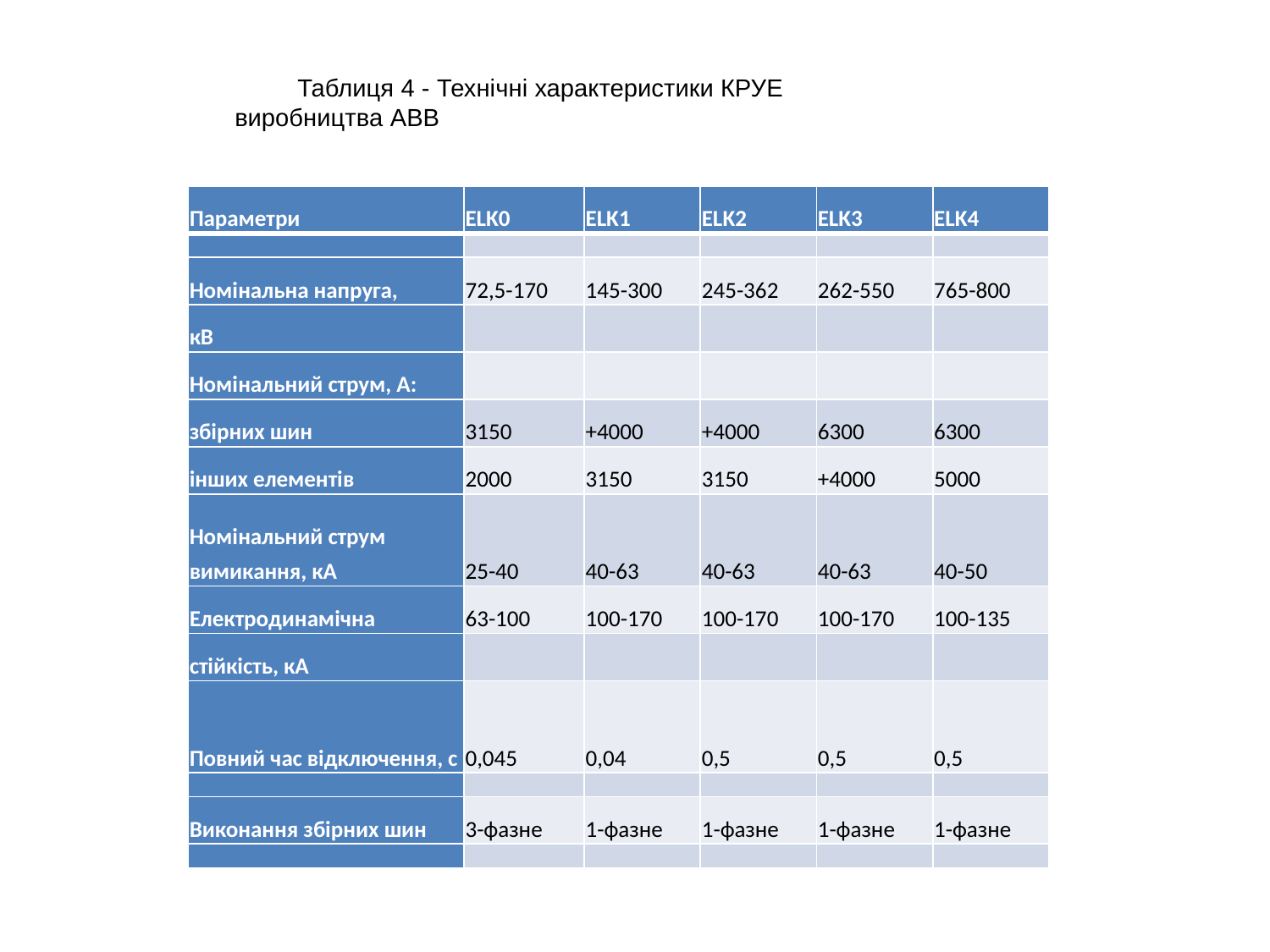

Таблиця 4 - Технічні характеристики КРУЕ виробництва АВВ
| Параметри | ELK0 | ELK1 | ELK2 | ELK3 | ELK4 |
| --- | --- | --- | --- | --- | --- |
|  |  |  |  |  |  |
| Номінальна напруга, | 72,5-170 | 145-300 | 245-362 | 262-550 | 765-800 |
| кВ |  |  |  |  |  |
| Номінальний струм, А: |  |  |  |  |  |
| збірних шин | 3150 | +4000 | +4000 | 6300 | 6300 |
| інших елементів | 2000 | 3150 | 3150 | +4000 | 5000 |
| Номінальний струм вимикання, кА | 25-40 | 40-63 | 40-63 | 40-63 | 40-50 |
| Електродинамічна | 63-100 | 100-170 | 100-170 | 100-170 | 100-135 |
| стійкість, кА |  |  |  |  |  |
| Повний час відключення, с | 0,045 | 0,04 | 0,5 | 0,5 | 0,5 |
|  |  |  |  |  |  |
| Виконання збірних шин | 3-фазне | 1-фазне | 1-фазне | 1-фазне | 1-фазне |
|  |  |  |  |  |  |